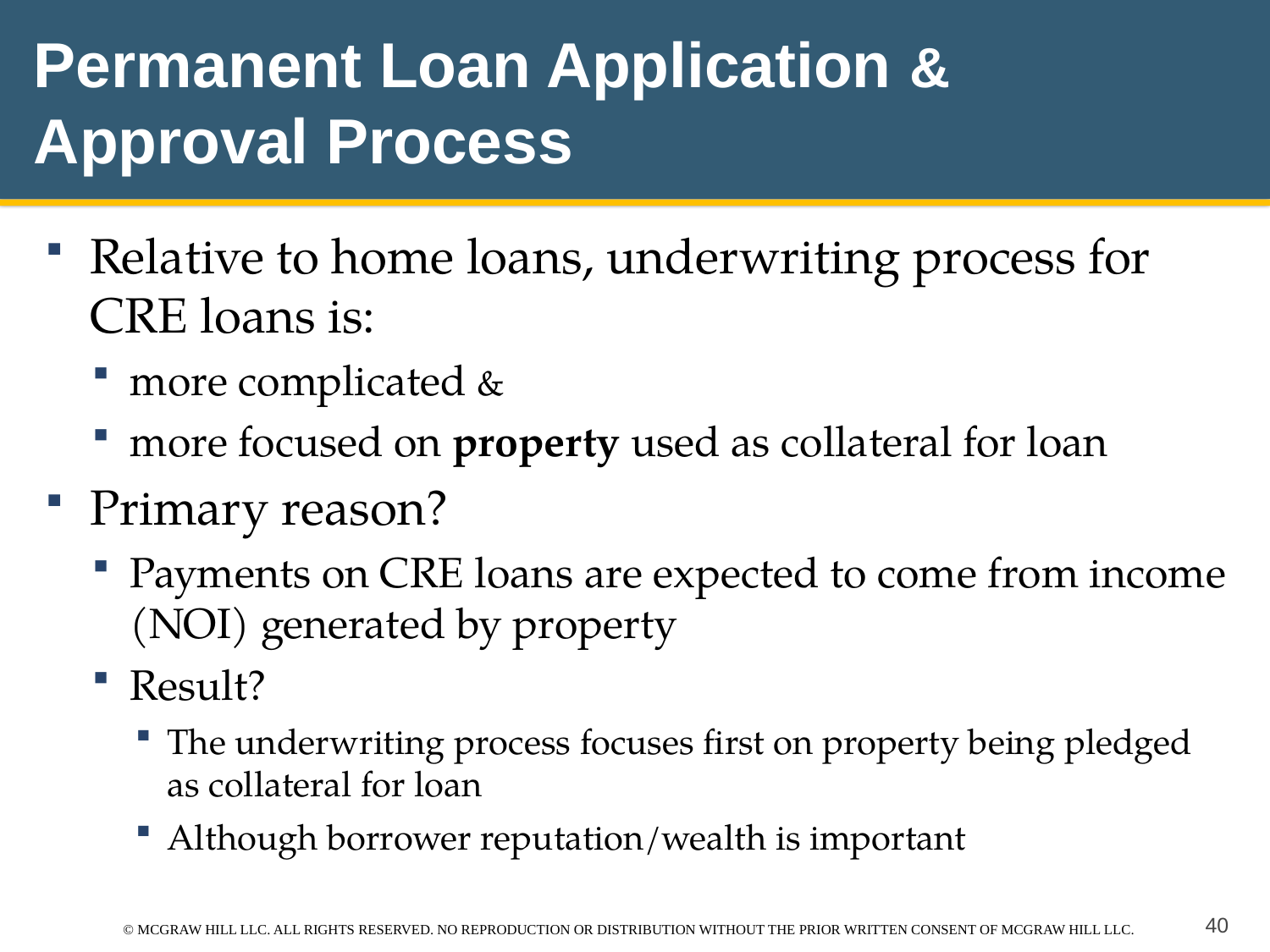

# Permanent Loan Application & Approval Process
Relative to home loans, underwriting process for CRE loans is:
more complicated &
more focused on property used as collateral for loan
Primary reason?
Payments on CRE loans are expected to come from income (NOI) generated by property
Result?
The underwriting process focuses first on property being pledged as collateral for loan
Although borrower reputation/wealth is important
© MCGRAW HILL LLC. ALL RIGHTS RESERVED. NO REPRODUCTION OR DISTRIBUTION WITHOUT THE PRIOR WRITTEN CONSENT OF MCGRAW HILL LLC.
40